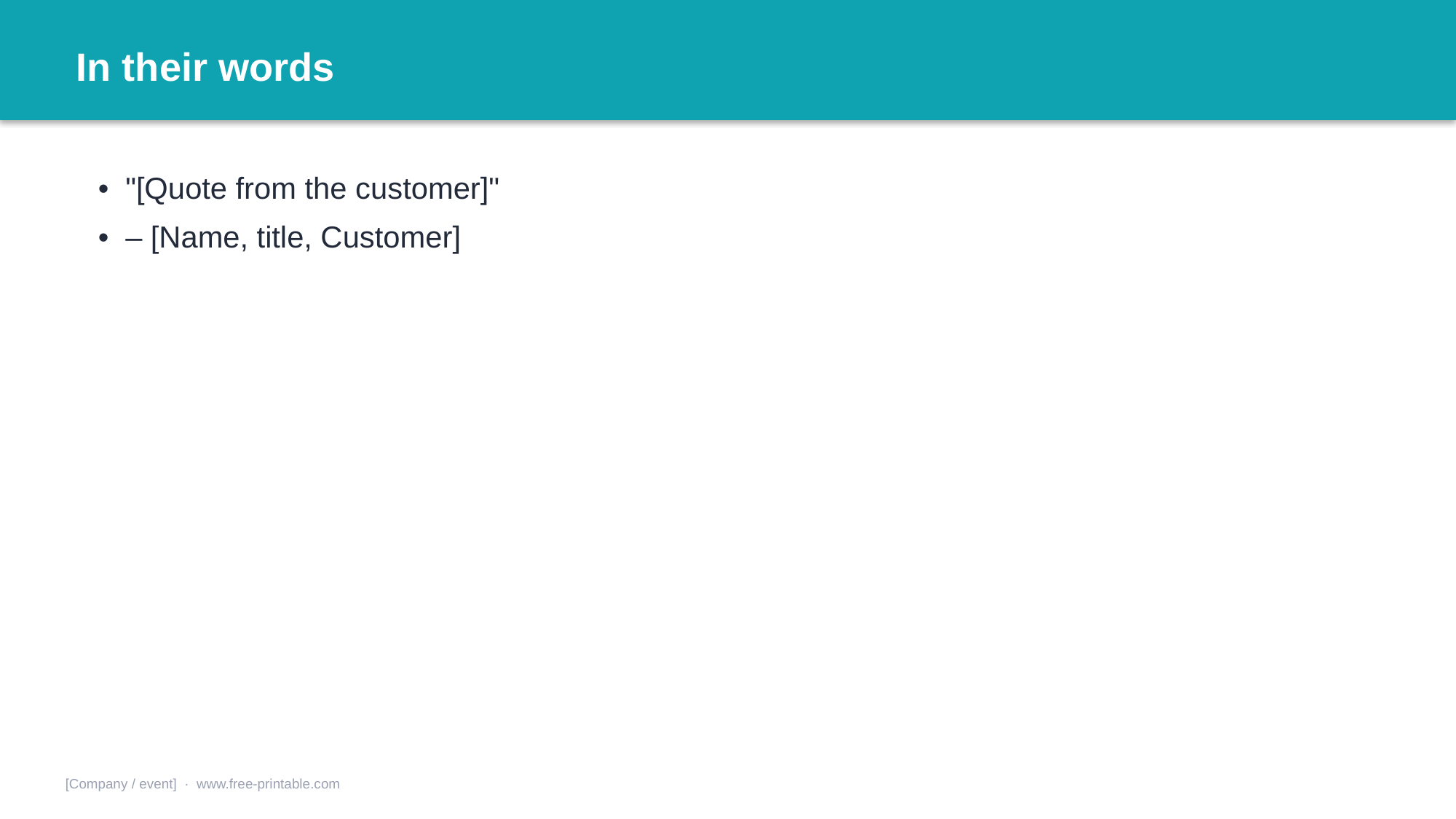

In their words
•  "[Quote from the customer]"
•  – [Name, title, Customer]
[Company / event]  ·  www.free-printable.com